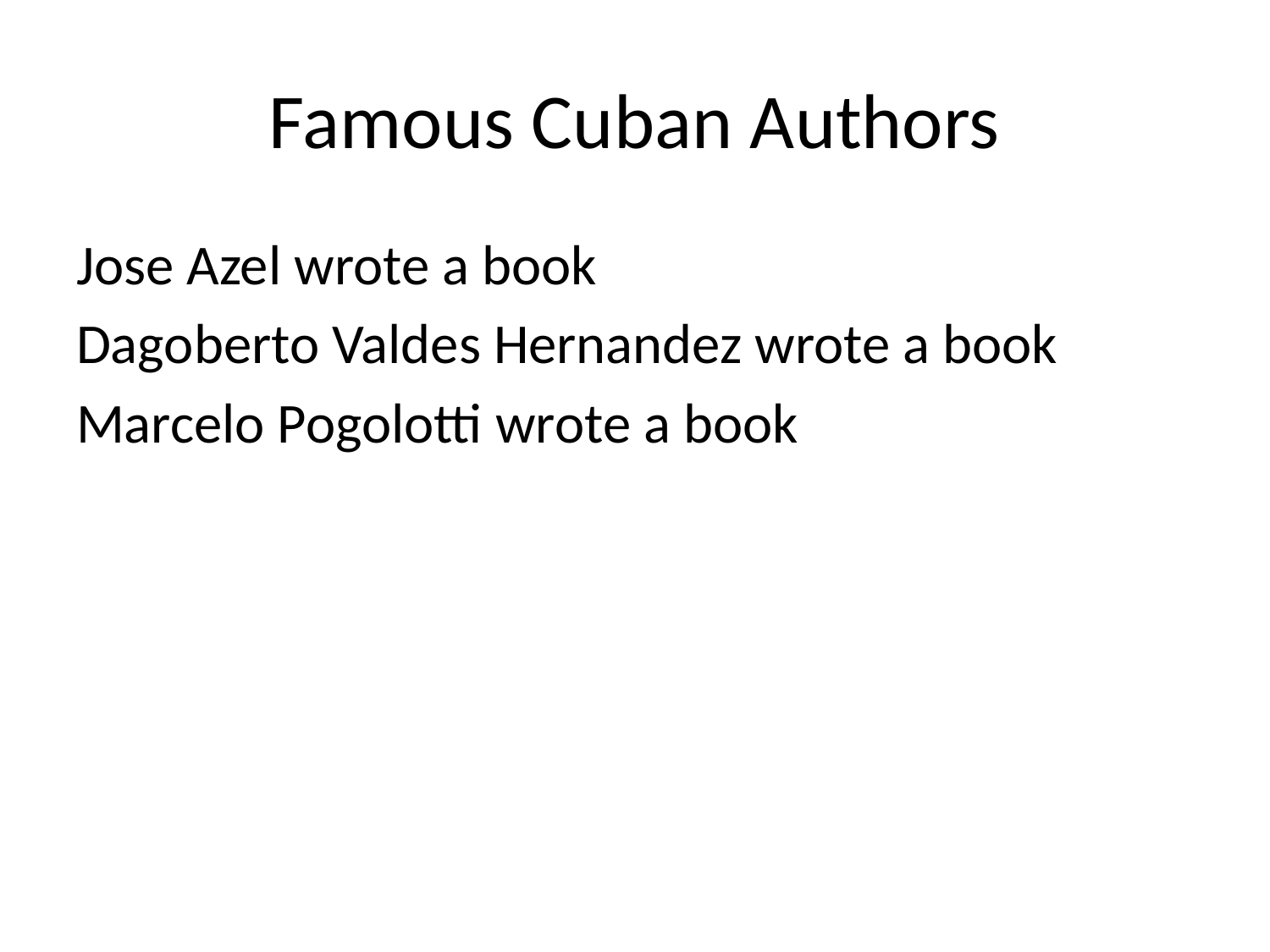

# Famous Cuban Authors
Jose Azel wrote a book
Dagoberto Valdes Hernandez wrote a book
Marcelo Pogolotti wrote a book